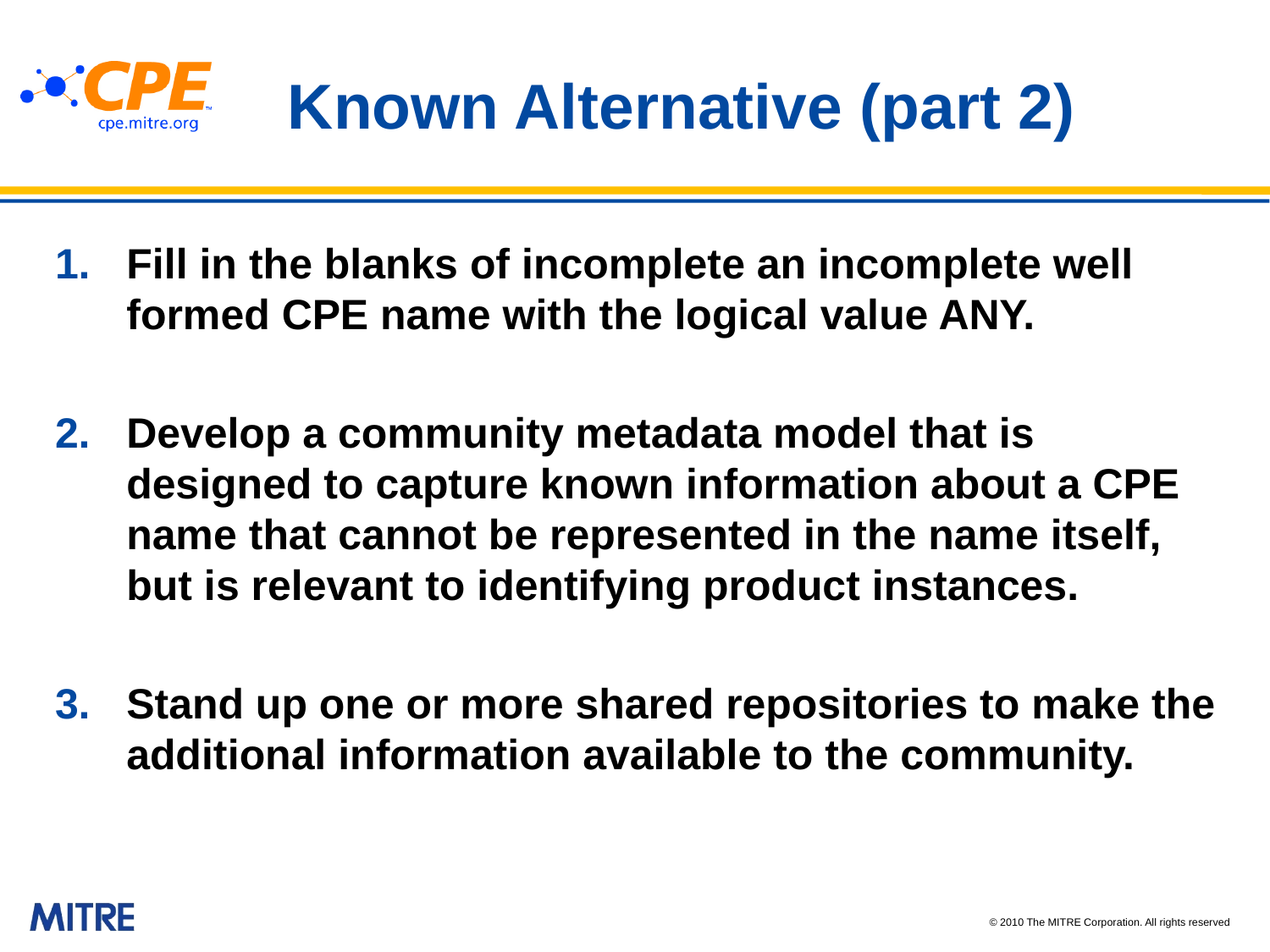

# Known Alternative (part 2)
Fill in the blanks of incomplete an incomplete well formed CPE name with the logical value ANY.

Develop a community metadata model that is designed to capture known information about a CPE name that cannot be represented in the name itself, but is relevant to identifying product instances.

Stand up one or more shared repositories to make the additional information available to the community.